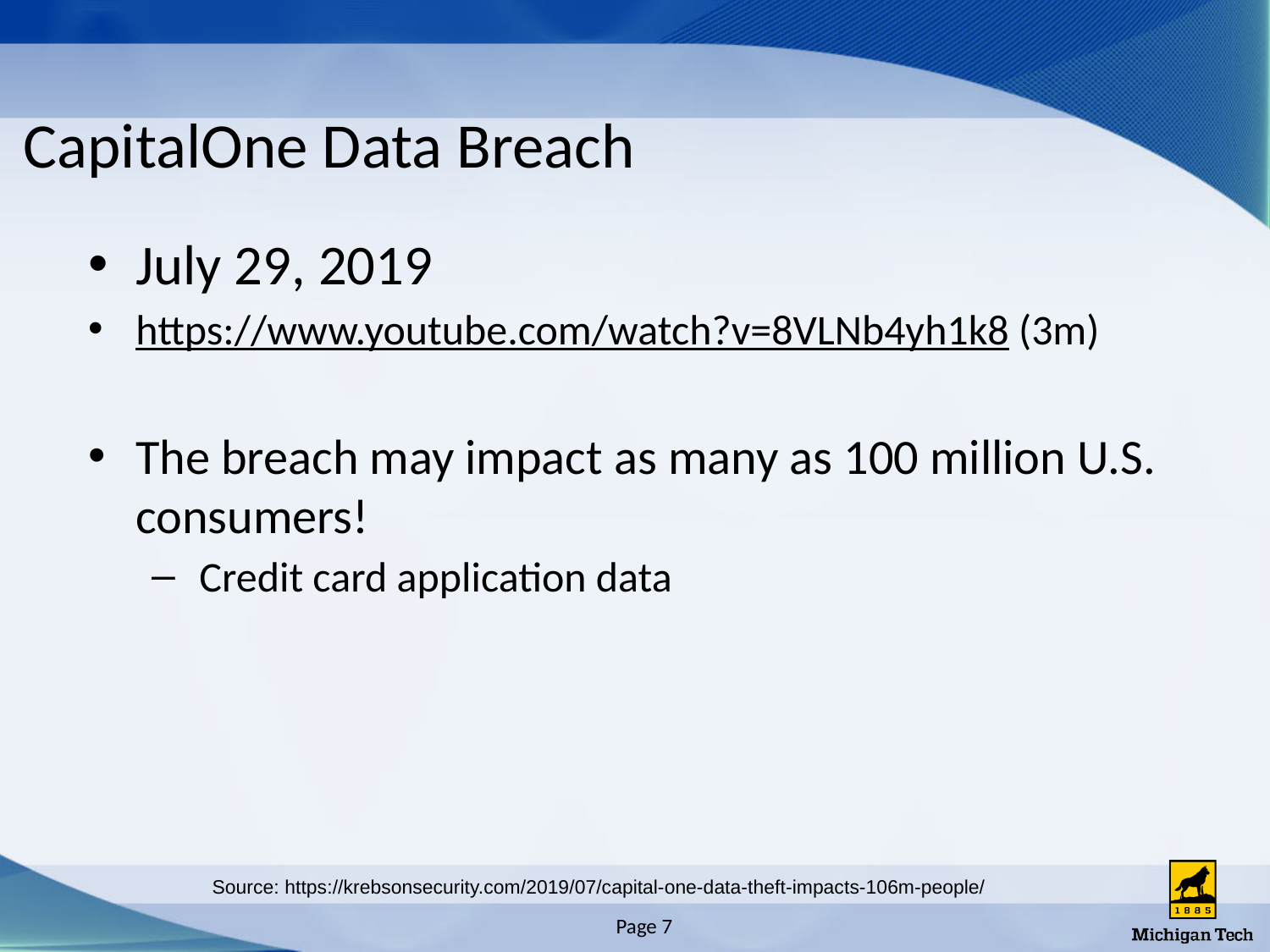

# CapitalOne Data Breach
July 29, 2019
https://www.youtube.com/watch?v=8VLNb4yh1k8 (3m)

The breach may impact as many as 100 million U.S. consumers!
Credit card application data
Source: https://krebsonsecurity.com/2019/07/capital-one-data-theft-impacts-106m-people/